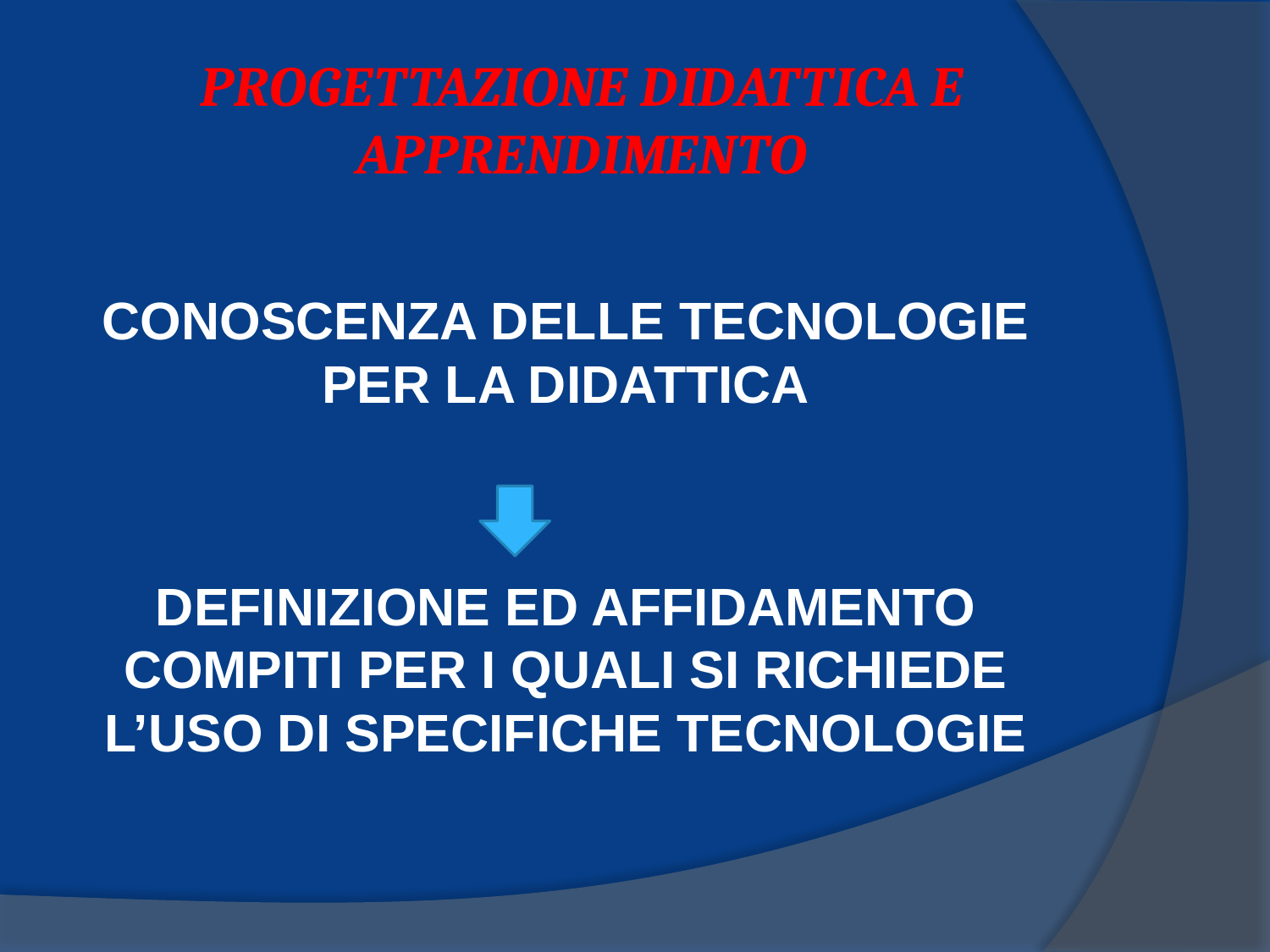

# PROGETTAZIONE DIDATTICA E APPRENDIMENTO

CONOSCENZA DELLE TECNOLOGIE PER LA DIDATTICA

DEFINIZIONE ED AFFIDAMENTO COMPITI PER I QUALI SI RICHIEDE L’USO DI SPECIFICHE TECNOLOGIE